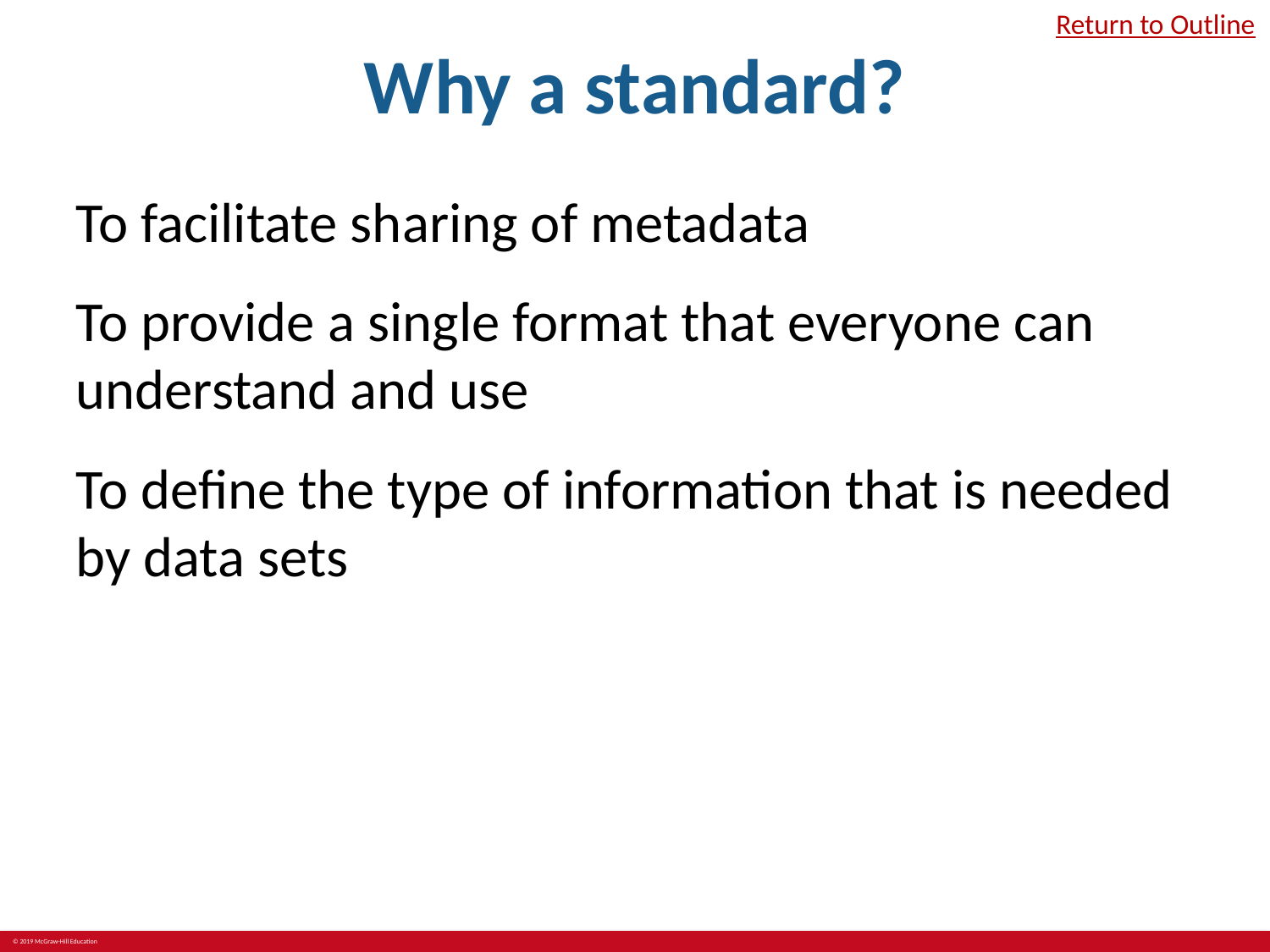

# Why a standard?
Return to Outline
To facilitate sharing of metadata
To provide a single format that everyone can understand and use
To define the type of information that is needed by data sets